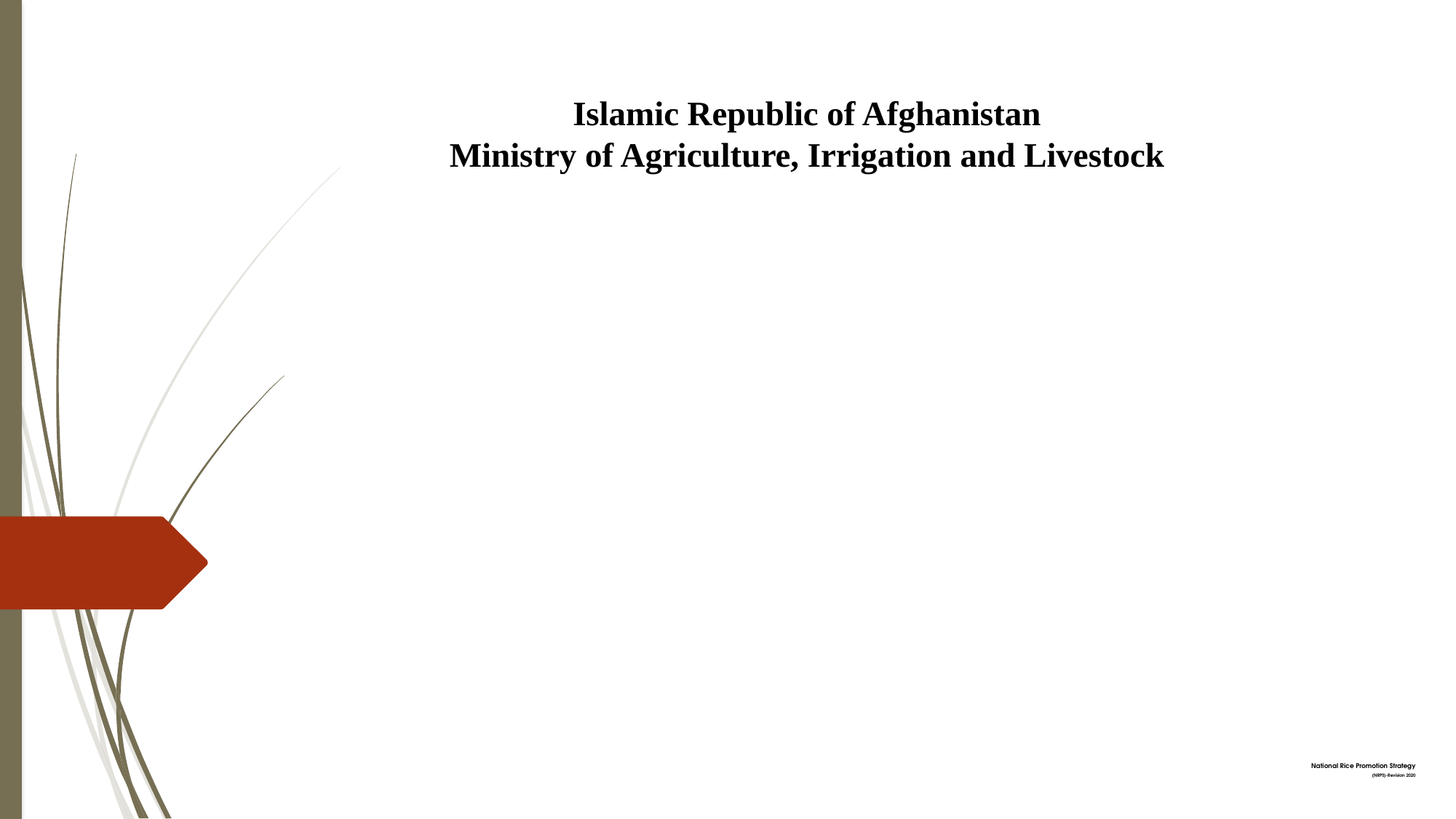

Islamic Republic of Afghanistan
Ministry of Agriculture, Irrigation and Livestock
# National Rice Promotion Strategy (NRPS)-Revision 2020